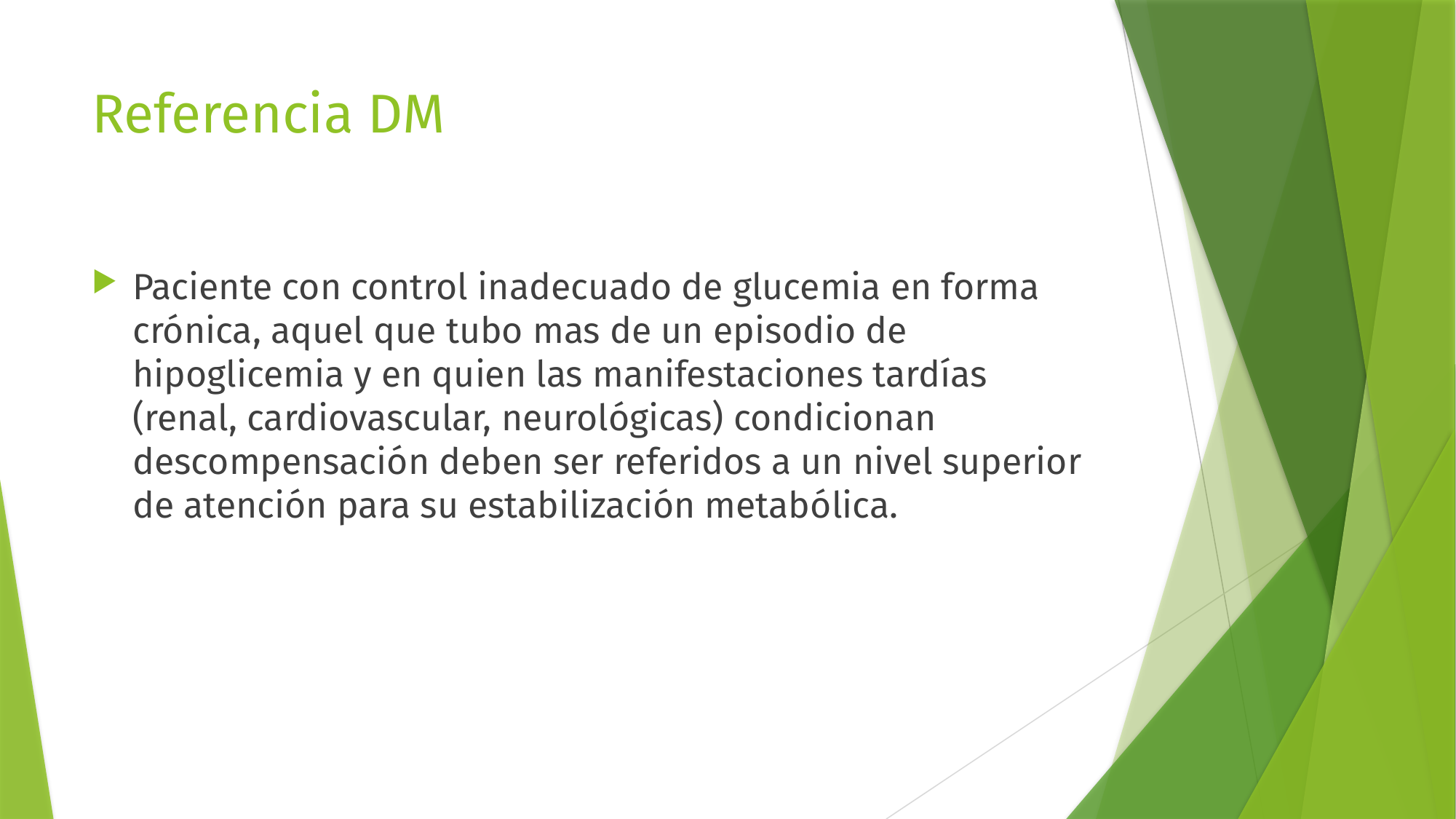

# Referencia DM
Paciente con control inadecuado de glucemia en forma crónica, aquel que tubo mas de un episodio de hipoglicemia y en quien las manifestaciones tardías (renal, cardiovascular, neurológicas) condicionan descompensación deben ser referidos a un nivel superior de atención para su estabilización metabólica.